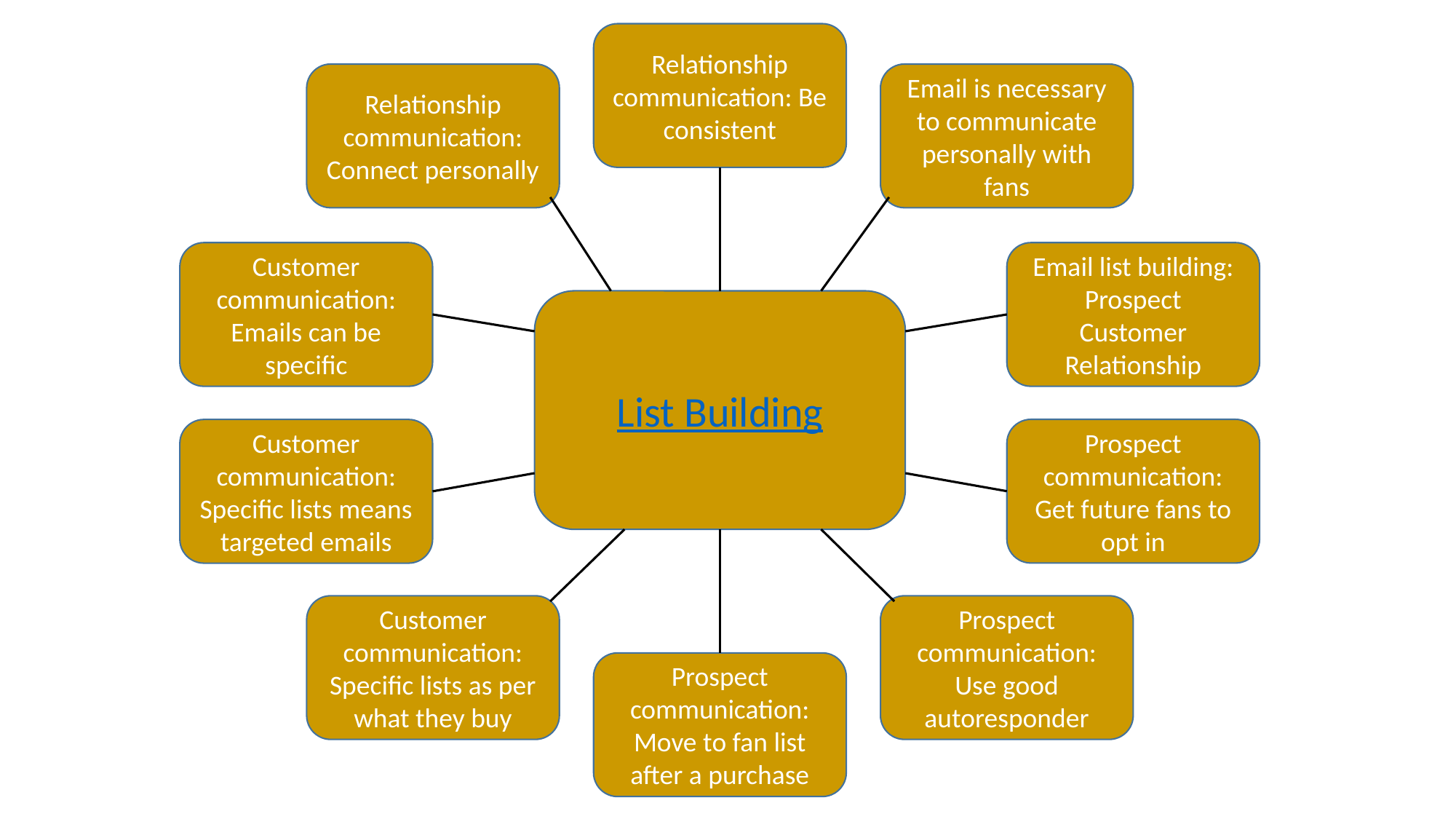

Relationship communication: Be consistent
Relationship communication: Connect personally
Email is necessary to communicate personally with fans
Email list building: Prospect
Customer
Relationship
Customer communication: Emails can be specific
List Building
Prospect communication: Get future fans to opt in
Customer communication: Specific lists means targeted emails
Prospect communication: Use good autoresponder
Customer communication: Specific lists as per what they buy
Prospect communication: Move to fan list after a purchase